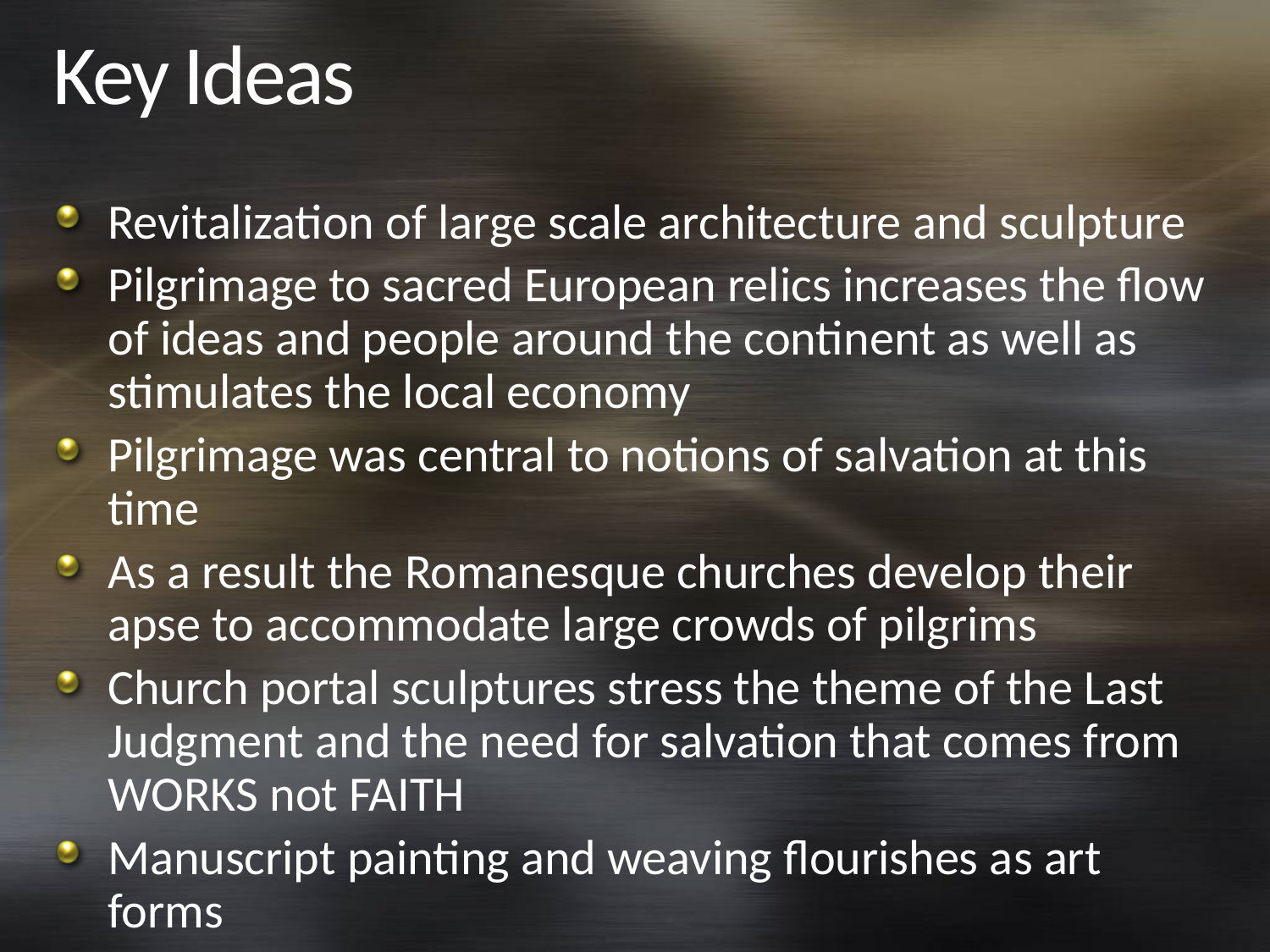

# Key Ideas
Revitalization of large scale architecture and sculpture
Pilgrimage to sacred European relics increases the flow of ideas and people around the continent as well as stimulates the local economy
Pilgrimage was central to notions of salvation at this time
As a result the Romanesque churches develop their apse to accommodate large crowds of pilgrims
Church portal sculptures stress the theme of the Last Judgment and the need for salvation that comes from WORKS not FAITH
Manuscript painting and weaving flourishes as art forms